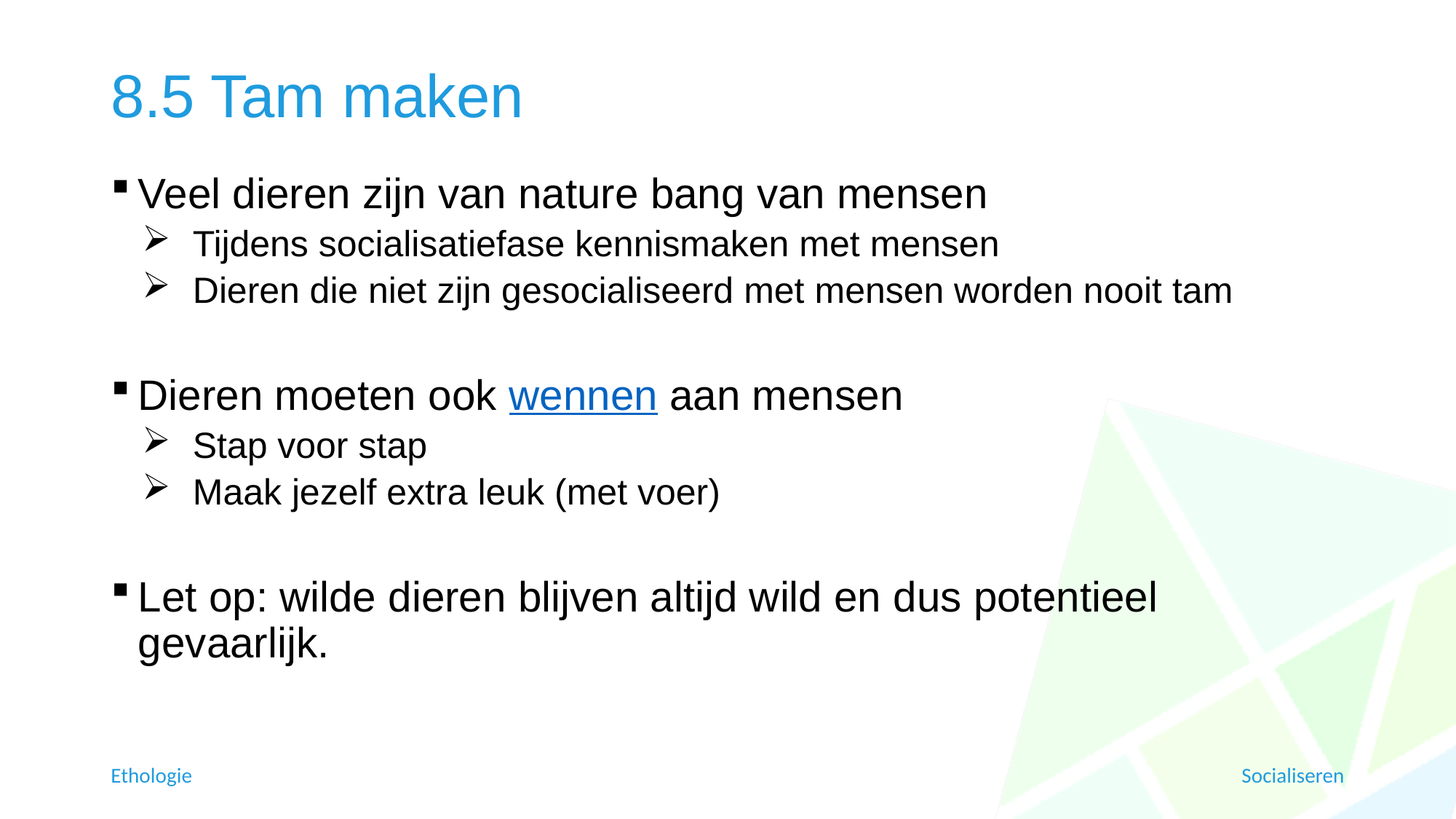

# 8.5 Tam maken
Veel dieren zijn van nature bang van mensen
Tijdens socialisatiefase kennismaken met mensen
Dieren die niet zijn gesocialiseerd met mensen worden nooit tam

Dieren moeten ook wennen aan mensen
Stap voor stap
Maak jezelf extra leuk (met voer)

Let op: wilde dieren blijven altijd wild en dus potentieel gevaarlijk.

Ethologie
Socialiseren